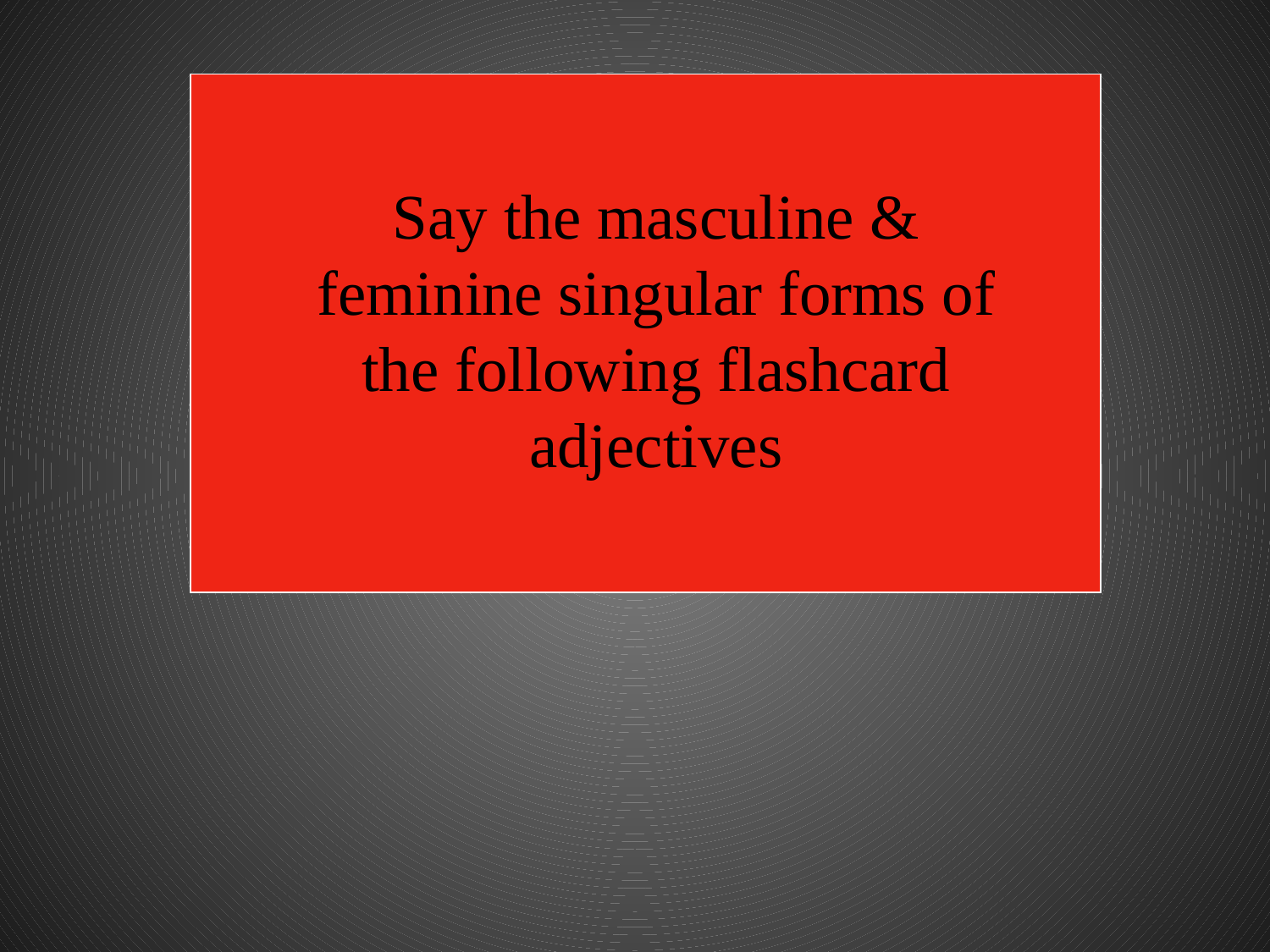

Say the masculine & feminine singular forms of the following flashcard adjectives